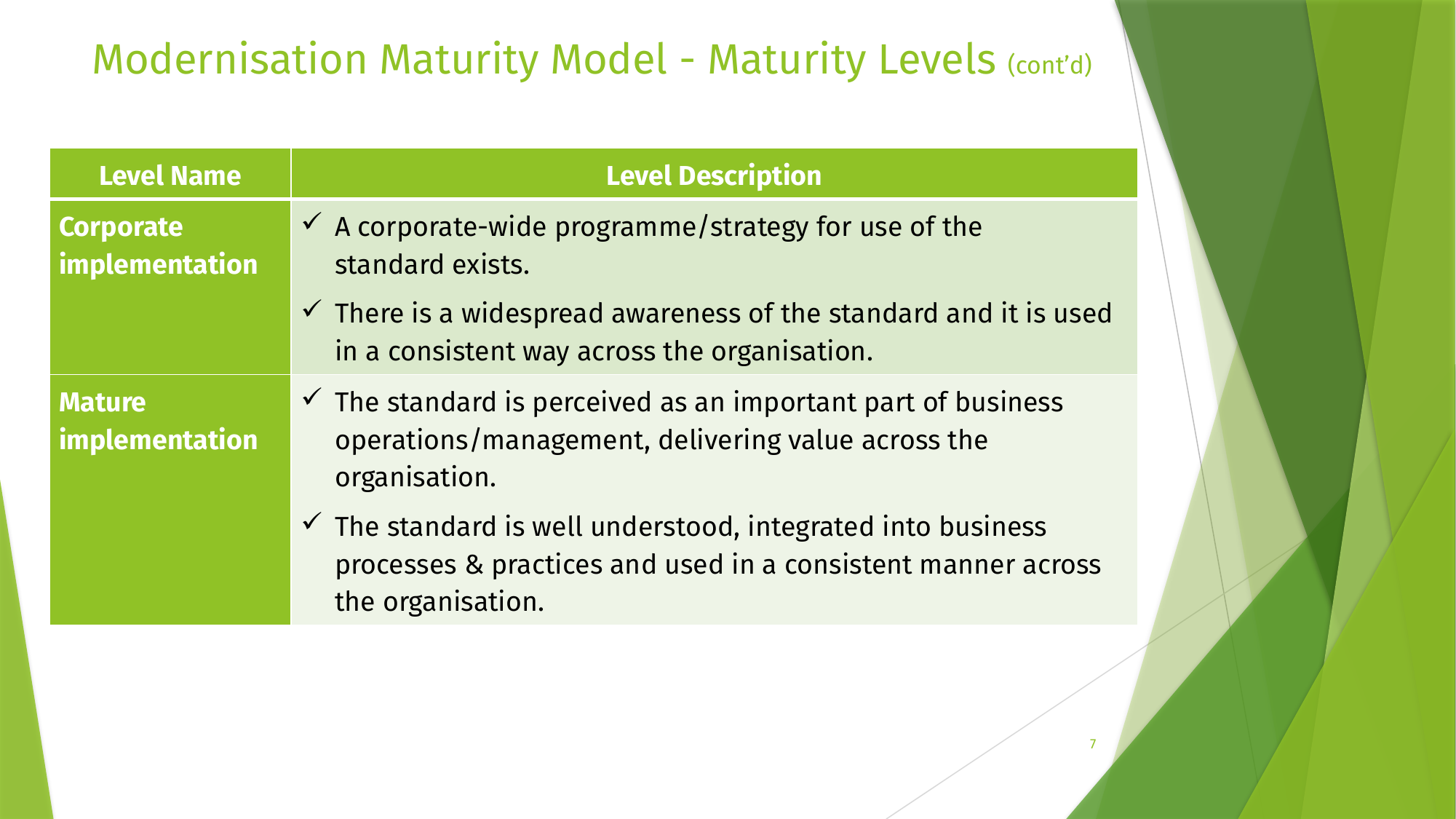

# Modernisation Maturity Model - Maturity Levels (cont’d)
| Level Name | Level Description |
| --- | --- |
| Corporate implementation | A corporate-wide programme/strategy for use of the standard exists. There is a widespread awareness of the standard and it is used in a consistent way across the organisation. |
| Mature implementation | The standard is perceived as an important part of business operations/management, delivering value across the organisation. The standard is well understood, integrated into business processes & practices and used in a consistent manner across the organisation. |
7